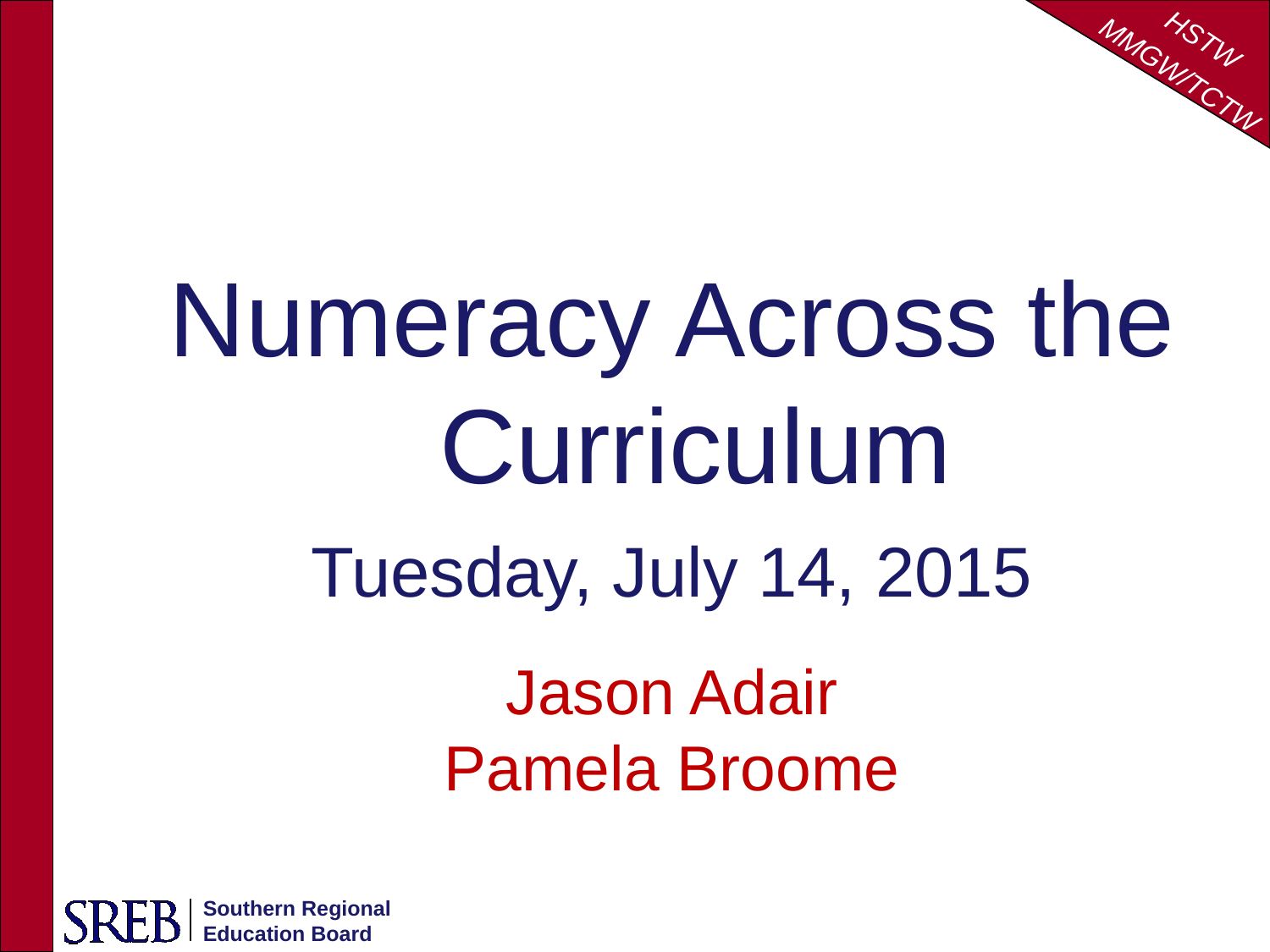

Numeracy Across the Curriculum
Tuesday, July 14, 2015
Jason Adair
Pamela Broome